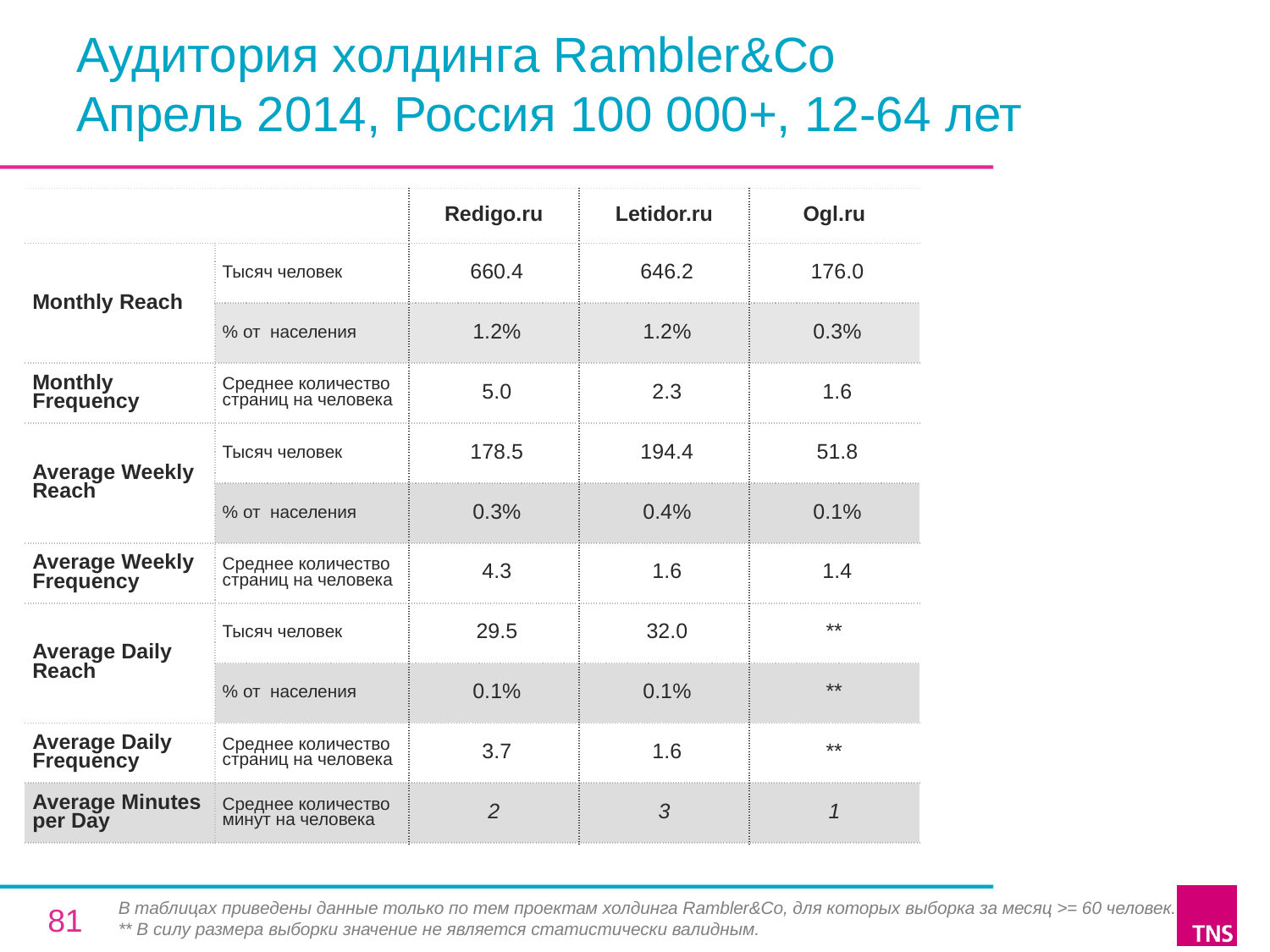

# Аудитория холдинга Rambler&Co Апрель 2014, Россия 100 000+, 12-64 лет
|  |  | Redigo.ru | Letidor.ru | Ogl.ru |
| --- | --- | --- | --- | --- |
| Monthly Reach | Тысяч человек | 660.4 | 646.2 | 176.0 |
|  | % от населения | 1.2% | 1.2% | 0.3% |
| Monthly Frequency | Среднее количество страниц на человека | 5.0 | 2.3 | 1.6 |
| Average Weekly Reach | Тысяч человек | 178.5 | 194.4 | 51.8 |
|  | % от населения | 0.3% | 0.4% | 0.1% |
| Average Weekly Frequency | Среднее количество страниц на человека | 4.3 | 1.6 | 1.4 |
| Average Daily Reach | Тысяч человек | 29.5 | 32.0 | \*\* |
|  | % от населения | 0.1% | 0.1% | \*\* |
| Average Daily Frequency | Среднее количество страниц на человека | 3.7 | 1.6 | \*\* |
| Average Minutes per Day | Среднее количество минут на человека | 2 | 3 | 1 |
В таблицах приведены данные только по тем проектам холдинга Rambler&Co, для которых выборка за месяц >= 60 человек.
** В силу размера выборки значение не является статистически валидным.
81